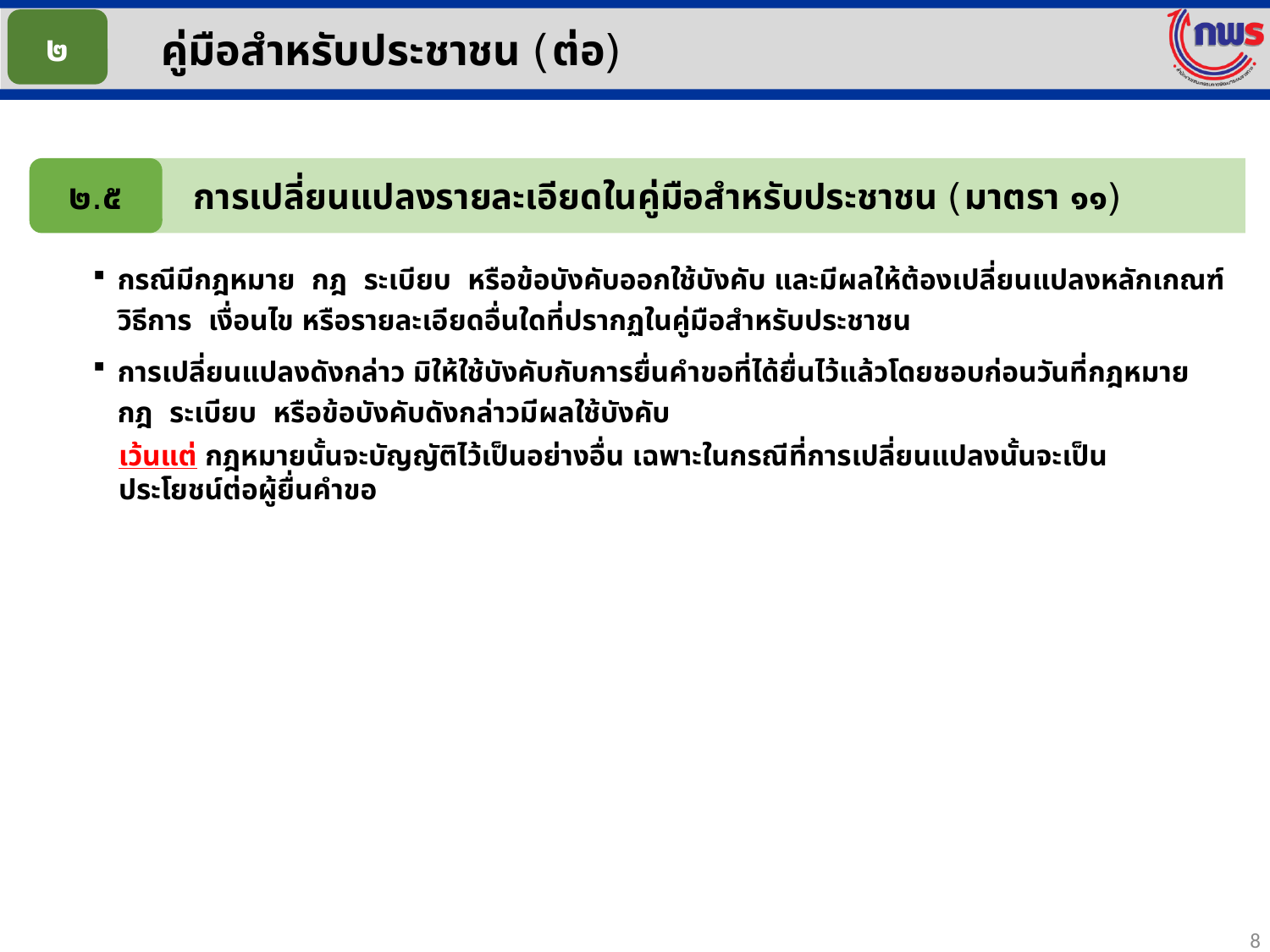

๒
คู่มือสำหรับประชาชน (ต่อ)
๒.๕

การเปลี่ยนแปลงรายละเอียดในคู่มือสำหรับประชาชน (มาตรา ๑๑)
กรณีมีกฎหมาย  กฎ  ระเบียบ  หรือข้อบังคับออกใช้บังคับ และมีผลให้ต้องเปลี่ยนแปลงหลักเกณฑ์  วิธีการ  เงื่อนไข หรือรายละเอียดอื่นใดที่ปรากฏในคู่มือสำหรับประชาชน
การเปลี่ยนแปลงดังกล่าว มิให้ใช้บังคับกับการยื่นคำขอที่ได้ยื่นไว้แล้วโดยชอบก่อนวันที่กฎหมาย  กฎ  ระเบียบ  หรือข้อบังคับดังกล่าวมีผลใช้บังคับ
เว้นแต่ กฎหมายนั้นจะบัญญัติไว้เป็นอย่างอื่น เฉพาะในกรณีที่การเปลี่ยนแปลงนั้นจะเป็นประโยชน์ต่อผู้ยื่นคำขอ
8